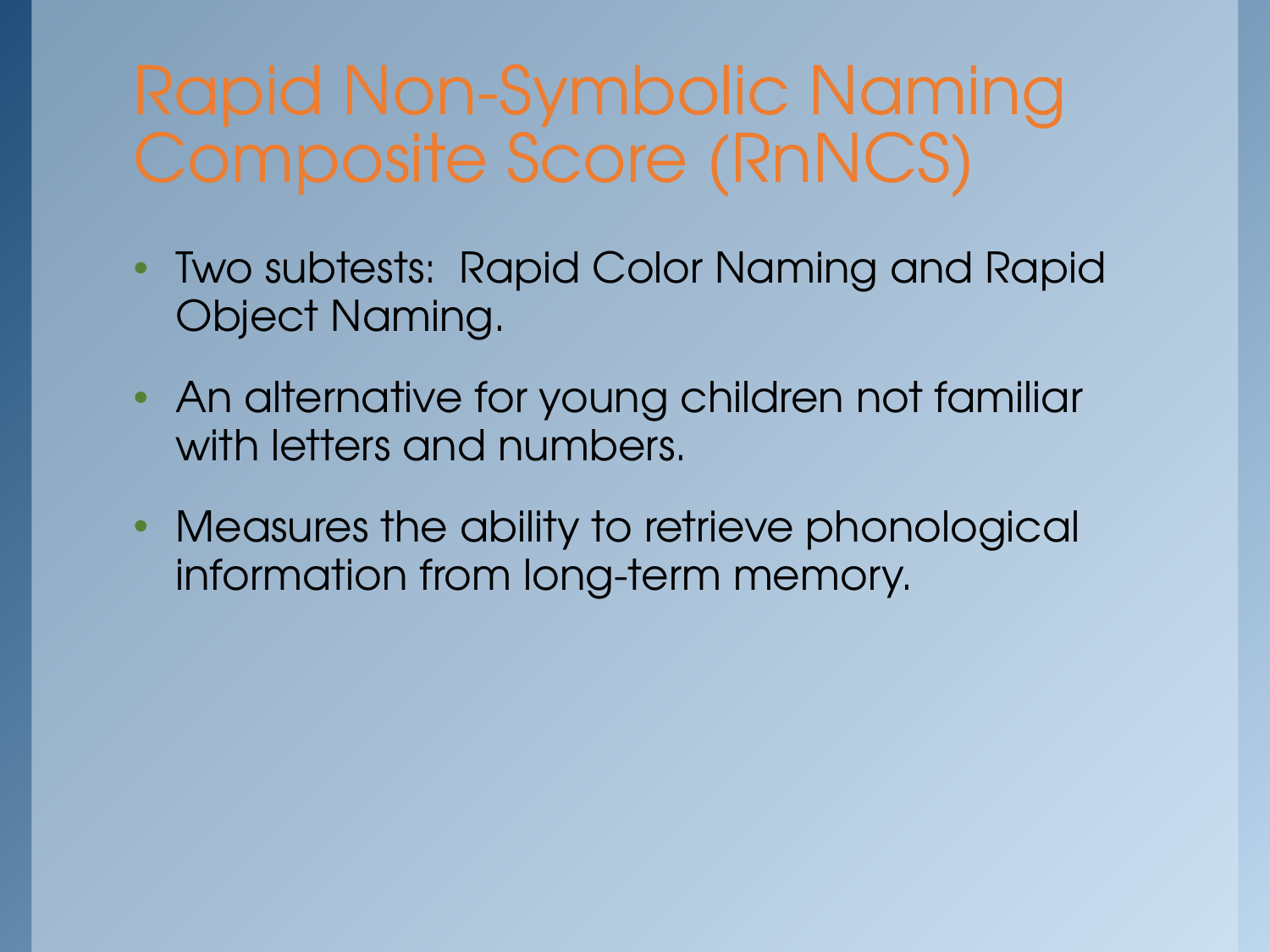

# Rapid Non-Symbolic Naming Composite Score (RnNCS)
Two subtests:  Rapid Color Naming and Rapid Object Naming.
An alternative for young children not familiar with letters and numbers.
Measures the ability to retrieve phonological information from long-term memory.